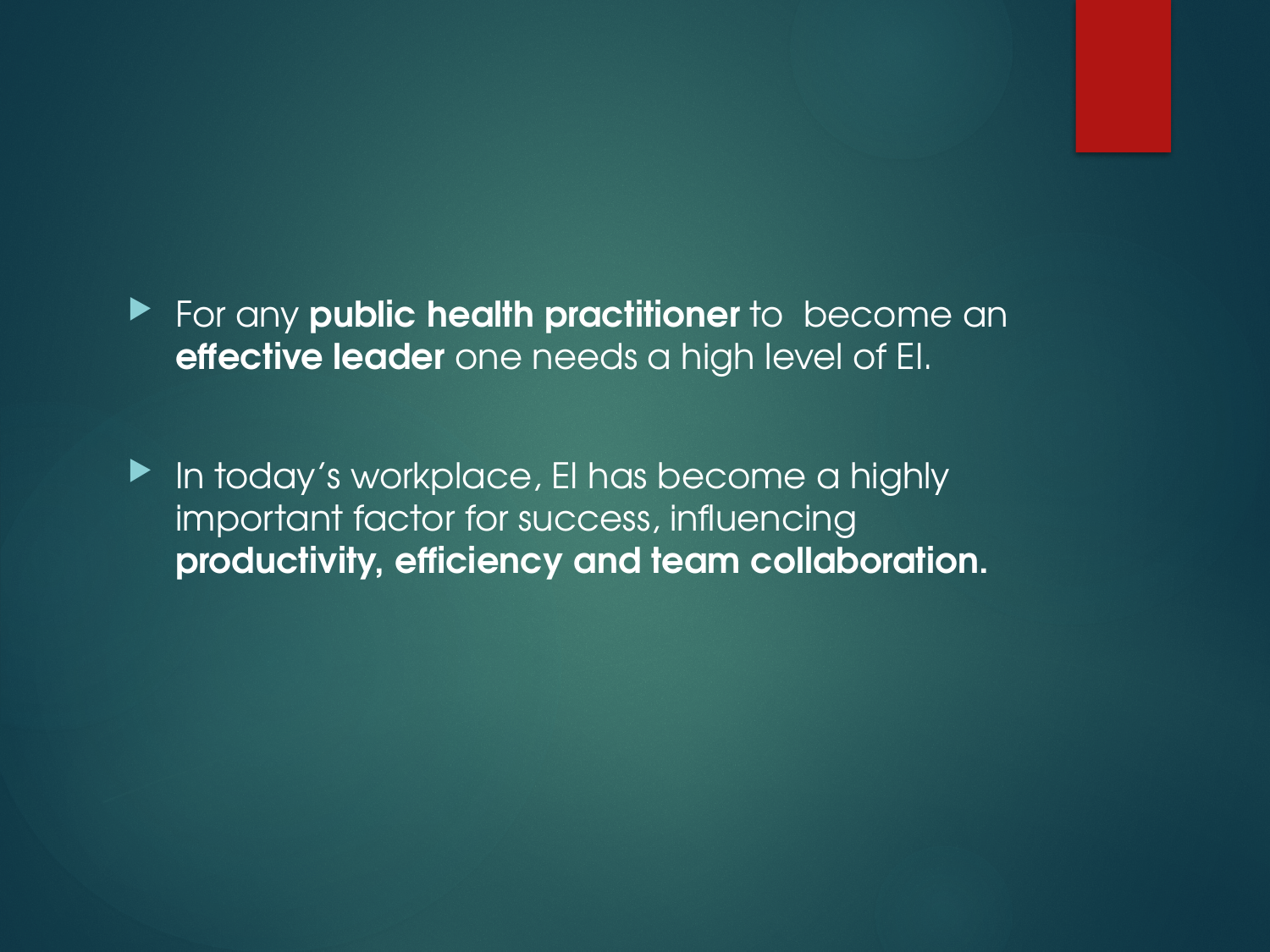

#
For any public health practitioner to  become an effective leader one needs a high level of EI.

In today’s workplace, EI has become a highly important factor for success, influencing productivity, efficiency and team collaboration.